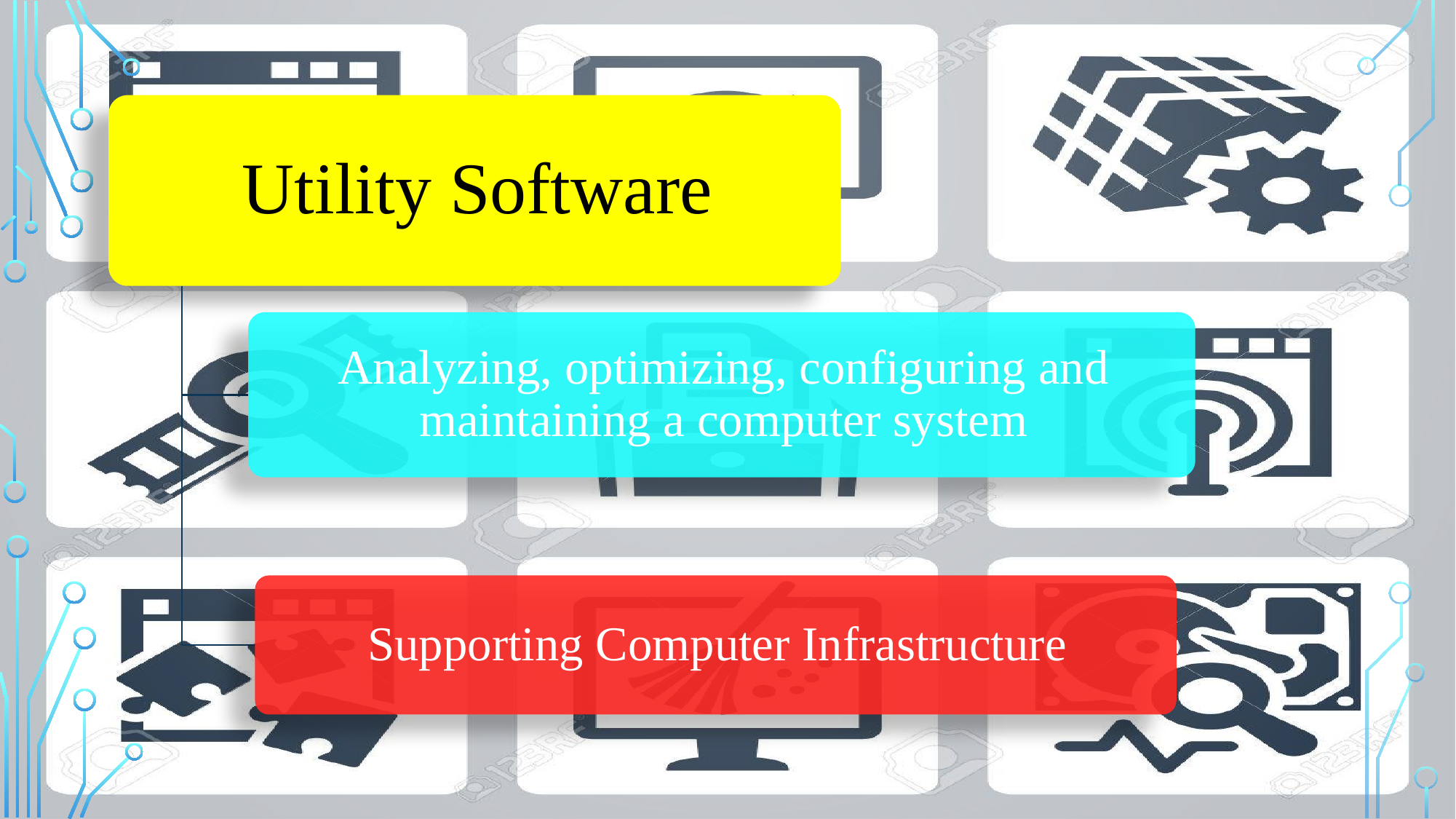

Utility Software
Analyzing, optimizing, configuring and maintaining a computer system
Supporting Computer Infrastructure